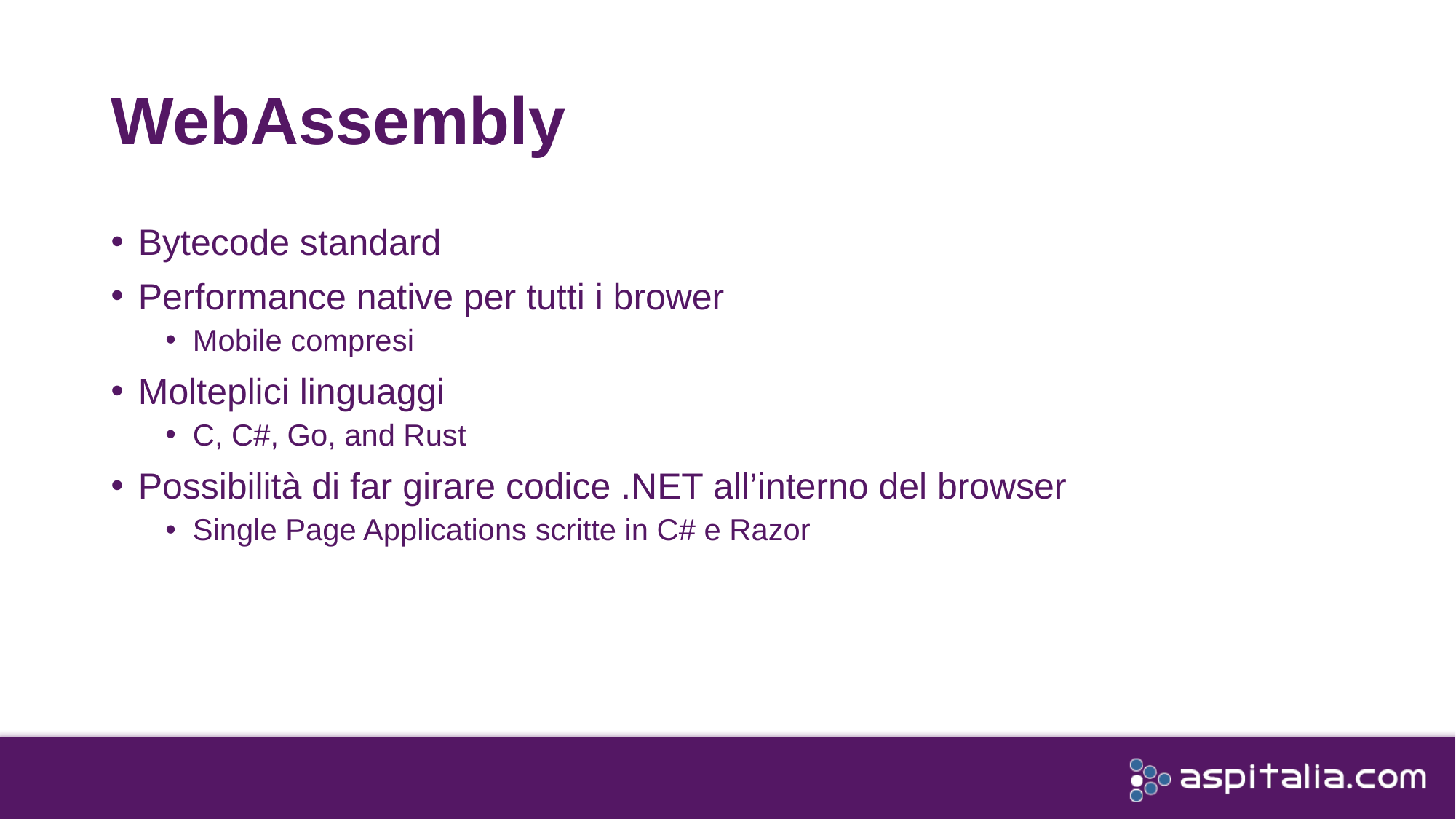

# WebAssembly
Bytecode standard
Performance native per tutti i brower
Mobile compresi
Molteplici linguaggi
C, C#, Go, and Rust
Possibilità di far girare codice .NET all’interno del browser
Single Page Applications scritte in C# e Razor